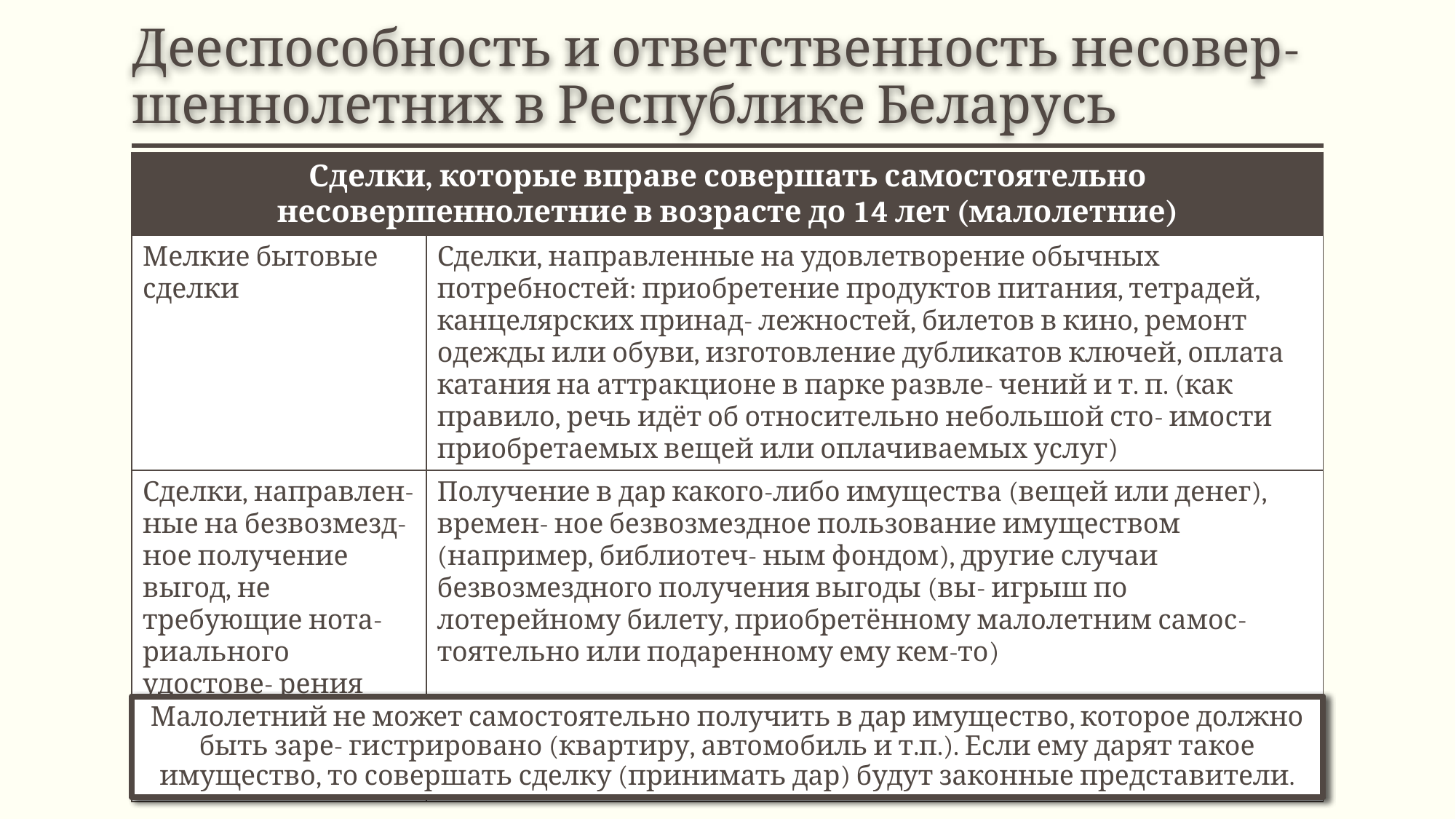

# Дееспособность и ответственность несовер- шеннолетних в Республике Беларусь
| Сделки, которые вправе совершать самостоятельно несовершеннолетние в возрасте до 14 лет (малолетние) |  |
| --- | --- |
| Мелкие бытовые сделки | Сделки, направленные на удовлетворение обычных потребностей: приобретение продуктов питания, тетрадей, канцелярских принад- лежностей, билетов в кино, ремонт одежды или обуви, изготовление дубликатов ключей, оплата катания на аттракционе в парке развле- чений и т. п. (как правило, речь идёт об относительно небольшой сто- имости приобретаемых вещей или оплачиваемых услуг) |
| Сделки, направлен- ные на безвозмезд- ное получение выгод, не требующие нота- риального удостове- рения либо государс- твенной регистрации | Получение в дар какого-либо имущества (вещей или денег), времен- ное безвозмездное пользование имуществом (например, библиотеч- ным фондом), другие случаи безвозмездного получения выгоды (вы- игрыш по лотерейному билету, приобретённому малолетним самос- тоятельно или подаренному ему кем-то) |

Малолетний не может самостоятельно получить в дар имущество, которое должно быть заре- гистрировано (квартиру, автомобиль и т.п.). Если ему дарят такое имущество, то совершать сделку (принимать дар) будут законные представители.